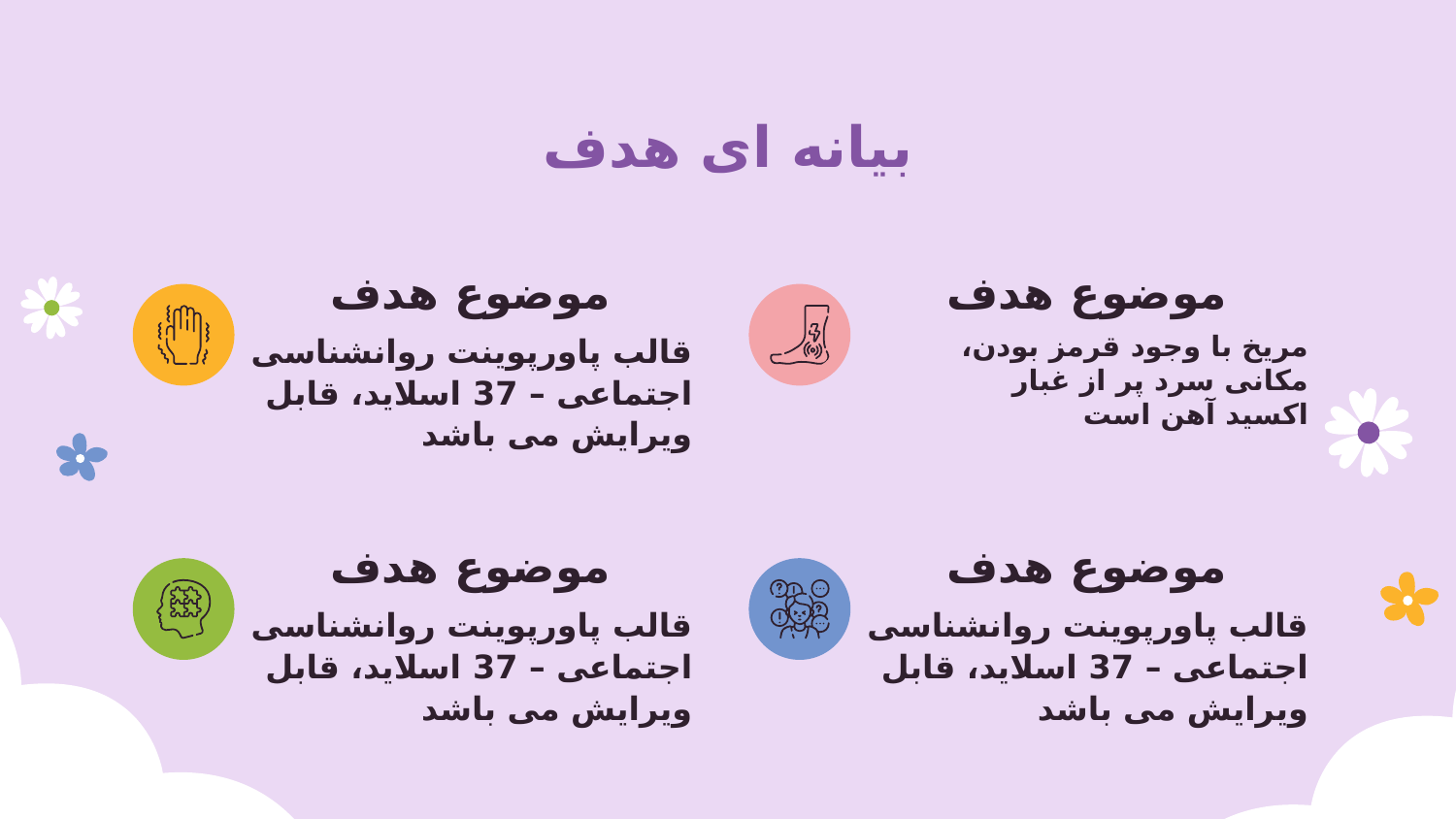

# بیانه ای هدف
موضوع هدف
موضوع هدف

قالب پاورپوينت روانشناسی اجتماعی – 37 اسلاید، قابل ویرایش می باشد
مریخ با وجود قرمز بودن، مکانی سرد پر از غبار اکسید آهن است
موضوع هدف
موضوع هدف

قالب پاورپوينت روانشناسی اجتماعی – 37 اسلاید، قابل ویرایش می باشد
قالب پاورپوينت روانشناسی اجتماعی – 37 اسلاید، قابل ویرایش می باشد